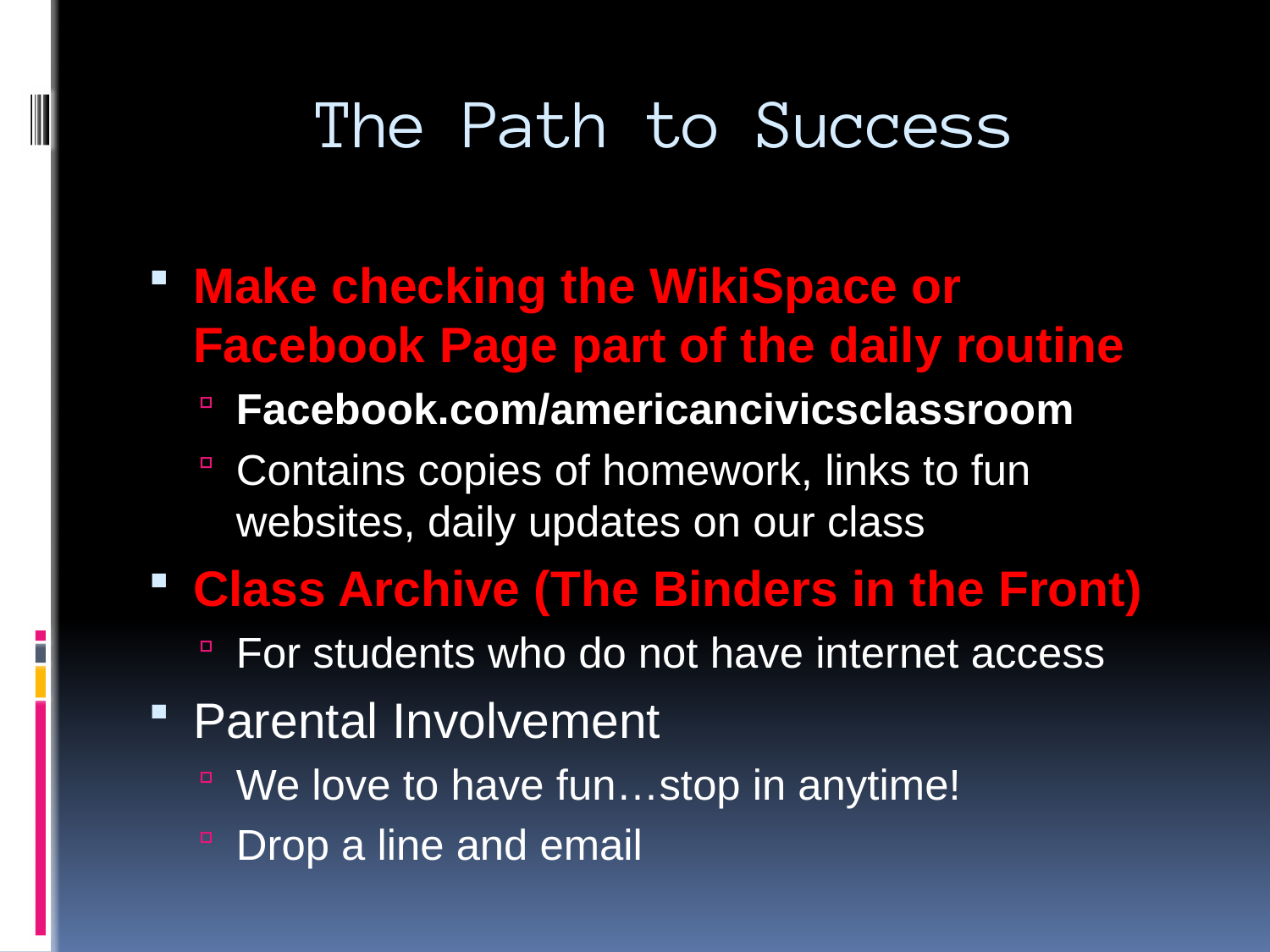

# The Path to Success
Make checking the WikiSpace or Facebook Page part of the daily routine
Facebook.com/americancivicsclassroom
Contains copies of homework, links to fun websites, daily updates on our class
Class Archive (The Binders in the Front)
For students who do not have internet access
Parental Involvement
We love to have fun…stop in anytime!
Drop a line and email